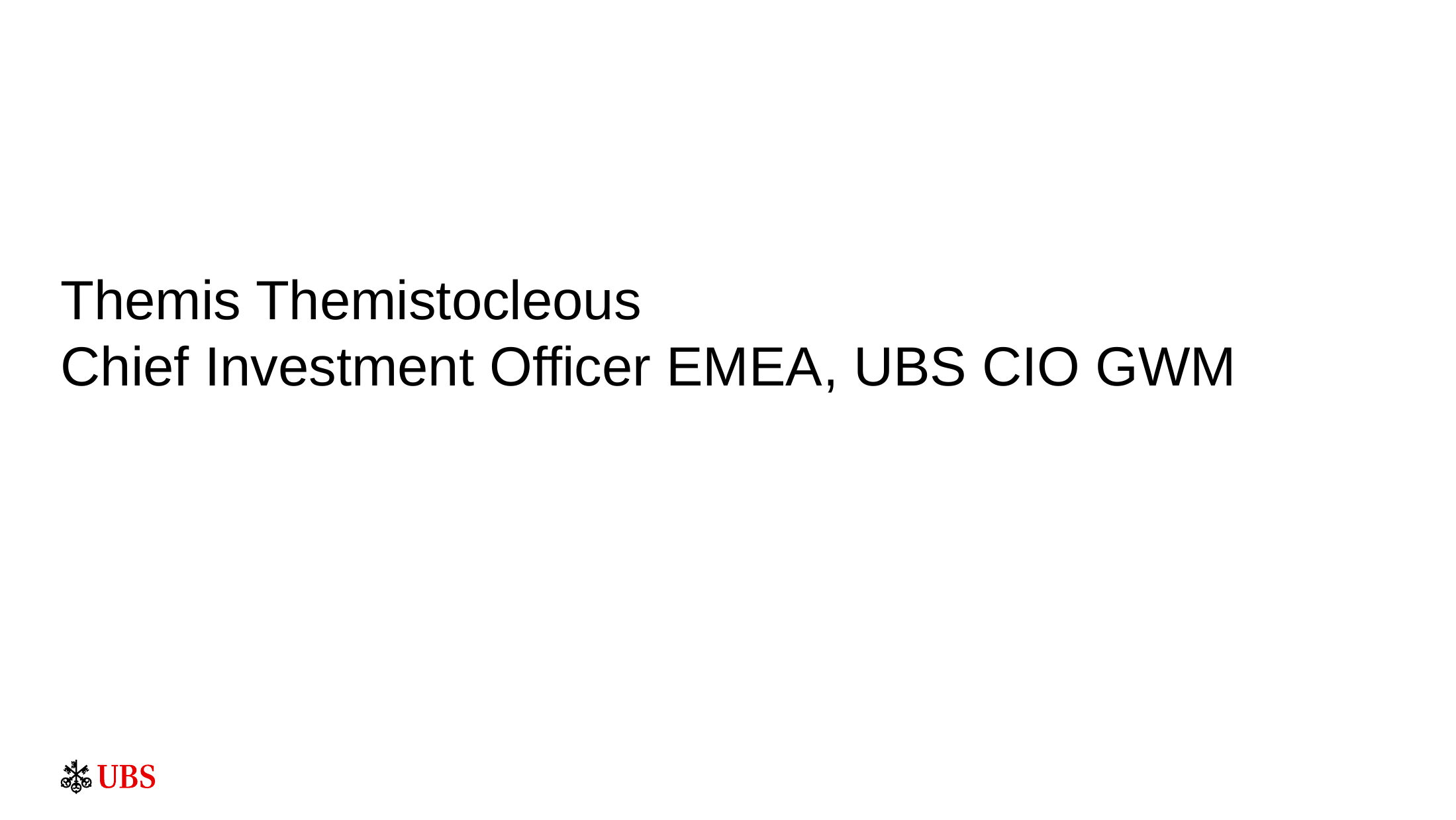

Themis Themistocleous
Chief Investment Officer EMEA, UBS CIO GWM